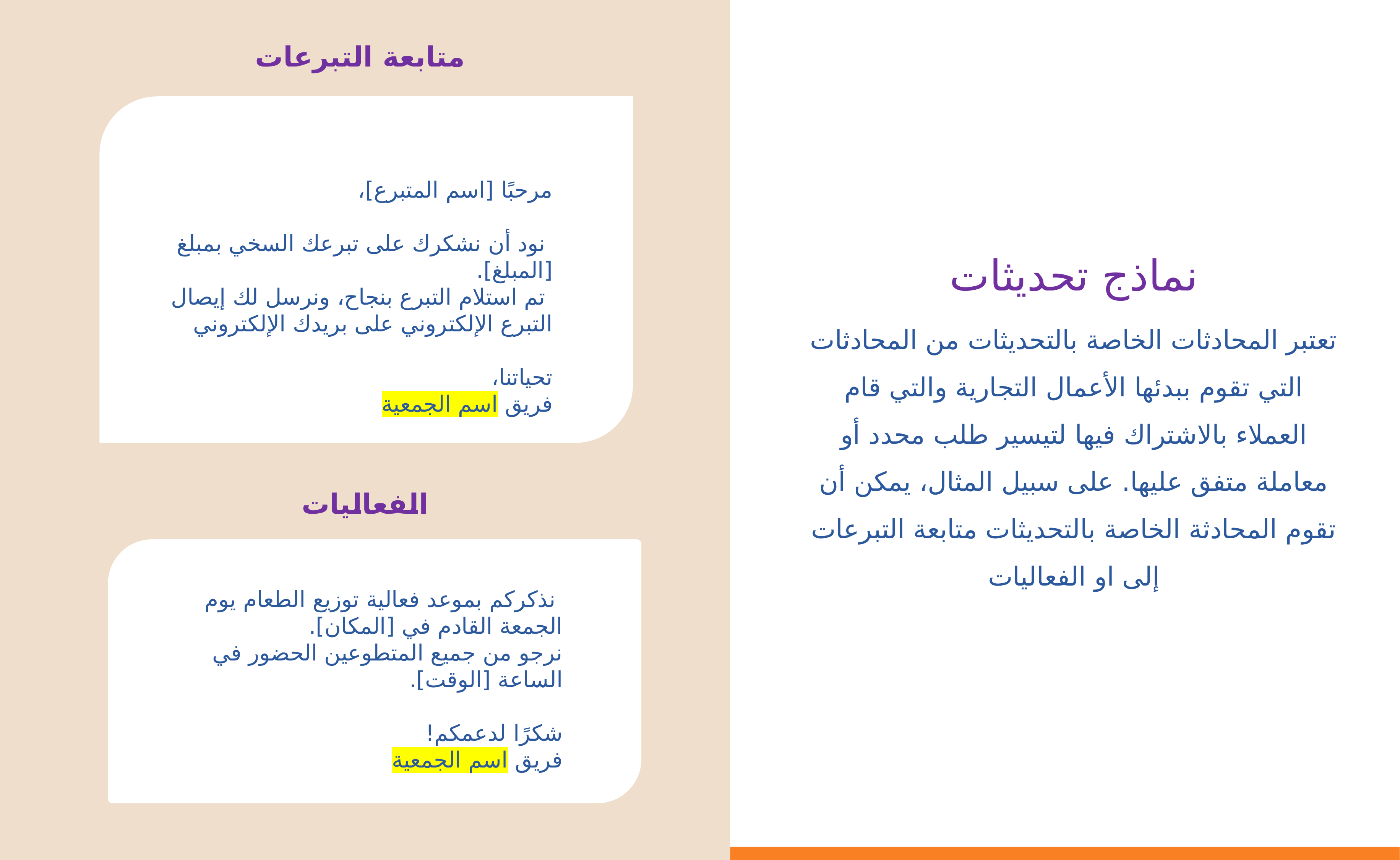

متابعة التبرعات

مرحبًا [اسم المتبرع]،

 نود أن نشكرك على تبرعك السخي بمبلغ [المبلغ].
 تم استلام التبرع بنجاح، ونرسل لك إيصال التبرع الإلكتروني على بريدك الإلكتروني

تحياتنا،
فريق اسم الجمعية
نماذج تحديثات
تعتبر المحادثات الخاصة بالتحديثات من المحادثات التي تقوم ببدئها الأعمال التجارية والتي قام العملاء بالاشتراك فيها لتيسير طلب محدد أو معاملة متفق عليها. على سبيل المثال، يمكن أن تقوم المحادثة الخاصة بالتحديثات متابعة التبرعات إلى او الفعاليات
الفعاليات

 نذكركم بموعد فعالية توزيع الطعام يوم الجمعة القادم في [المكان].
نرجو من جميع المتطوعين الحضور في الساعة [الوقت].

شكرًا لدعمكم!
فريق اسم الجمعية